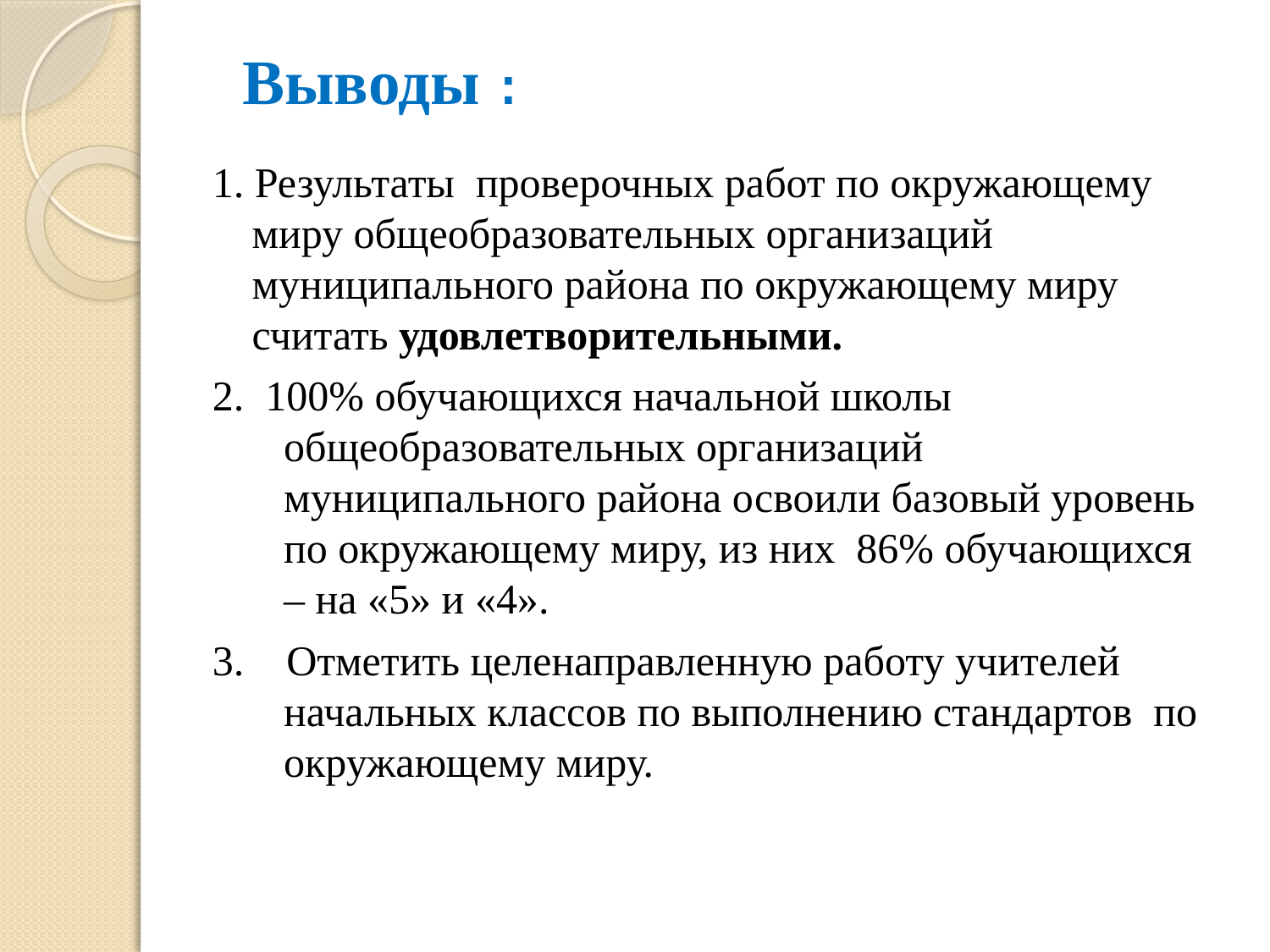

# Выводы :
1. Результаты  проверочных работ по окружающему миру общеобразовательных организаций муниципального района по окружающему миру  считать удовлетворительными.
2.  100% обучающихся начальной школы общеобразовательных организаций  муниципального района освоили базовый уровень по окружающему миру, из них  86% обучающихся – на «5» и «4».
3.    Отметить целенаправленную работу учителей начальных классов по выполнению стандартов  по окружающему миру.